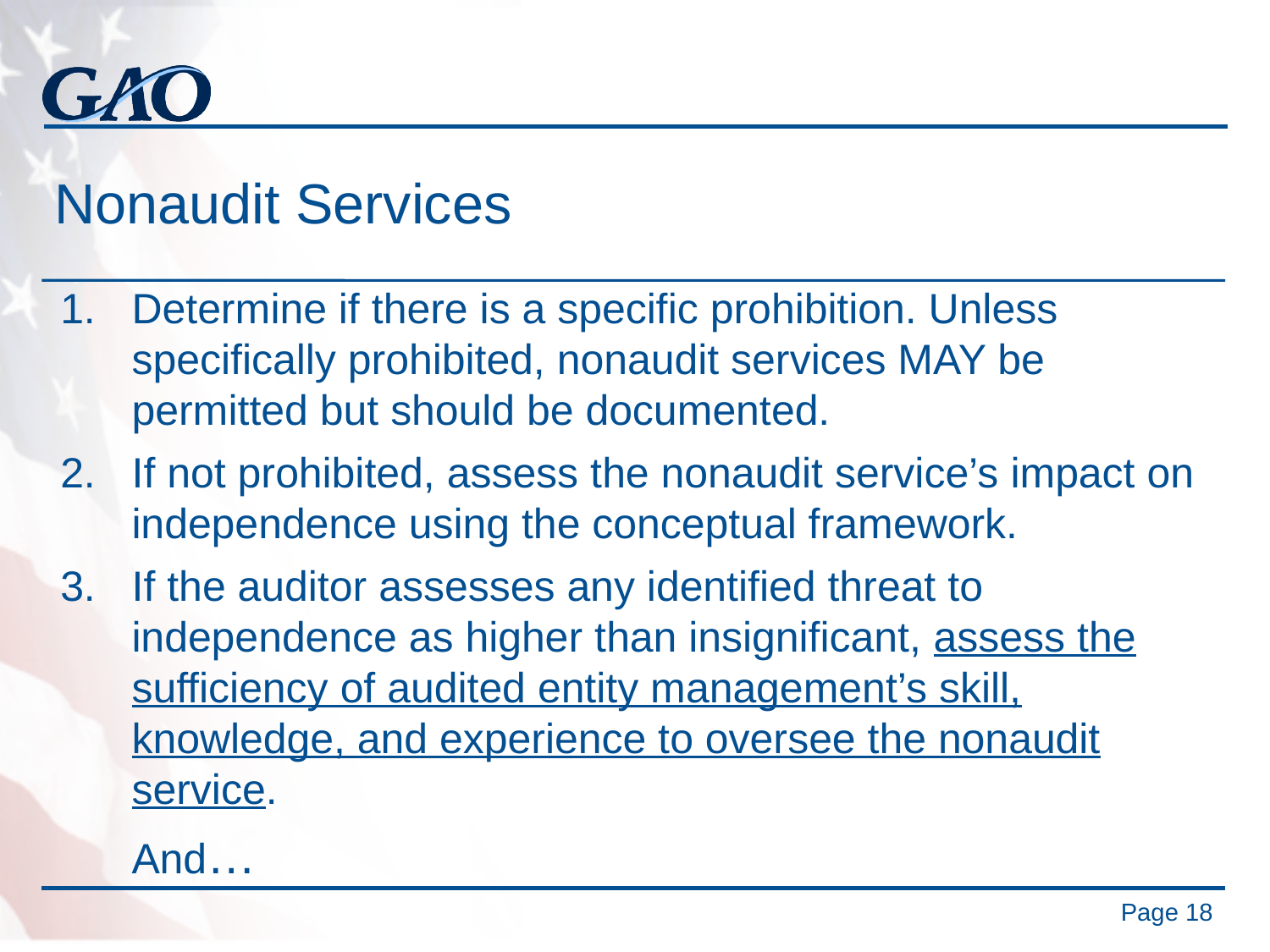

# Nonaudit Services
Determine if there is a specific prohibition. Unless specifically prohibited, nonaudit services MAY be permitted but should be documented.
If not prohibited, assess the nonaudit service’s impact on independence using the conceptual framework.
If the auditor assesses any identified threat to independence as higher than insignificant, assess the sufficiency of audited entity management’s skill, knowledge, and experience to oversee the nonaudit service.
And…
18